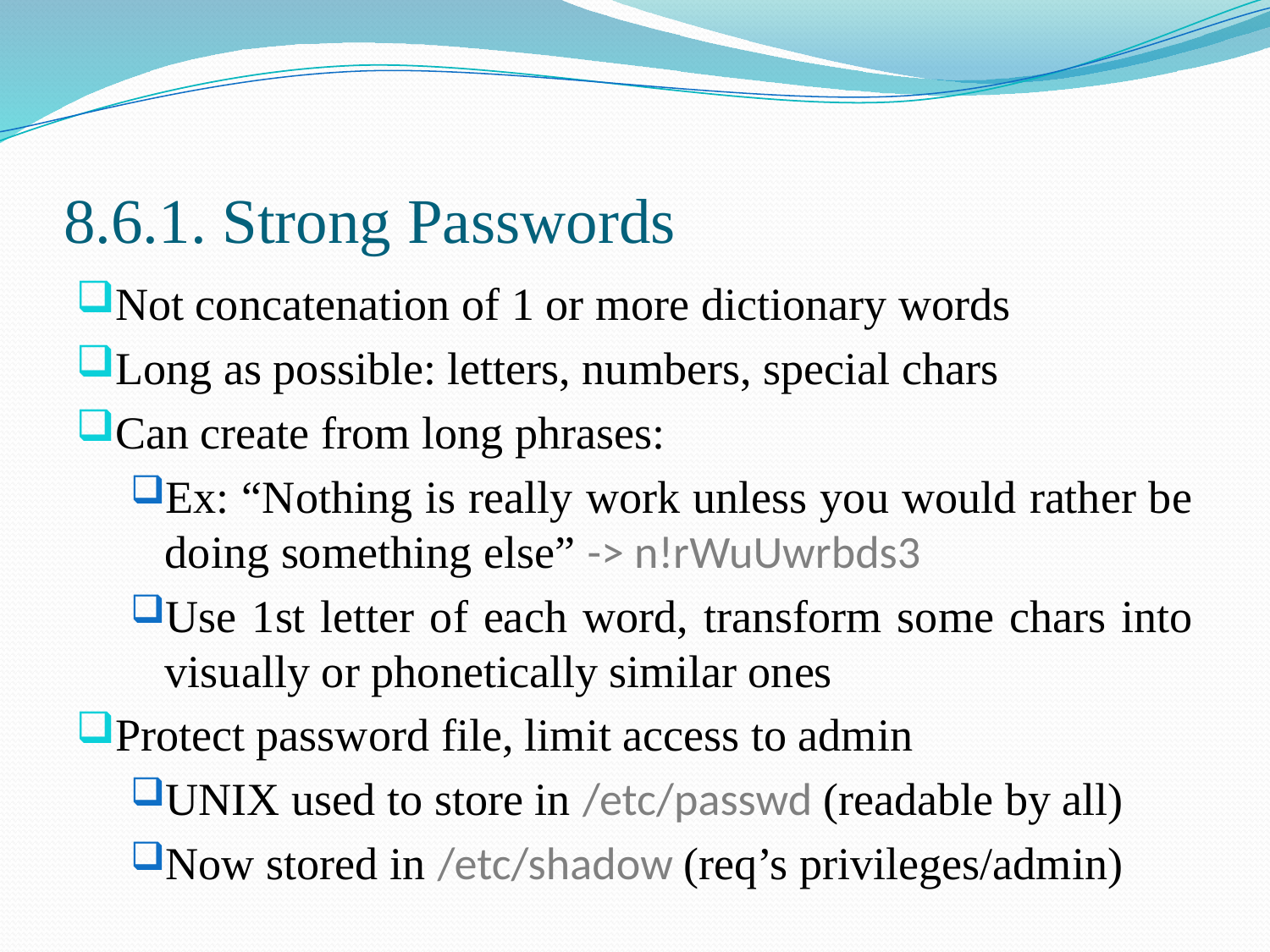

# 8.6.1. Strong Passwords
Not concatenation of 1 or more dictionary words
Long as possible: letters, numbers, special chars
Can create from long phrases:
Ex: “Nothing is really work unless you would rather be doing something else” -> n!rWuUwrbds3
Use 1st letter of each word, transform some chars into visually or phonetically similar ones
Protect password file, limit access to admin
UNIX used to store in /etc/passwd (readable by all)
Now stored in /etc/shadow (req’s privileges/admin)